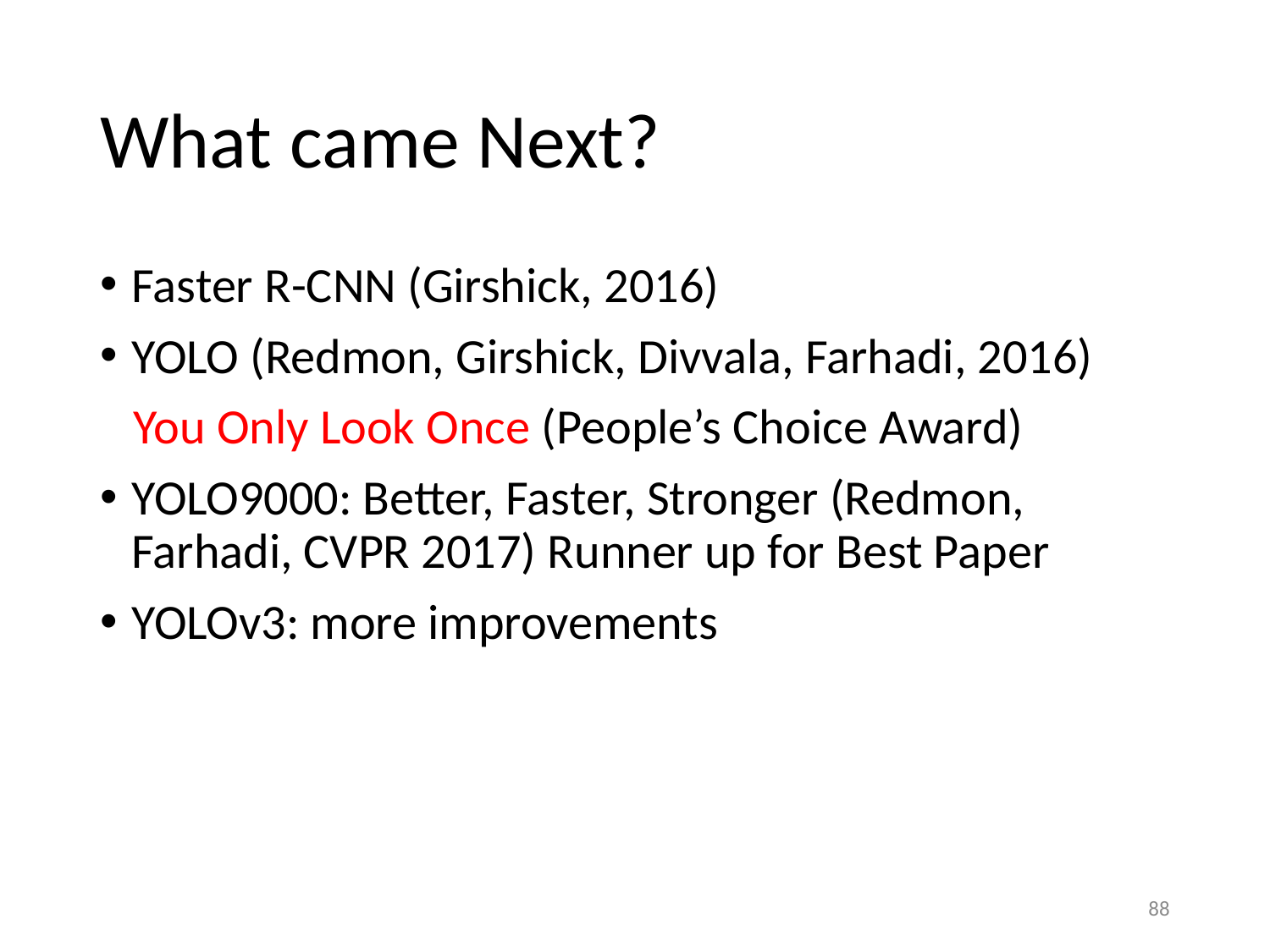

# What came Next?
Faster R-CNN (Girshick, 2016)
YOLO (Redmon, Girshick, Divvala, Farhadi, 2016)
   You Only Look Once (People’s Choice Award)
YOLO9000: Better, Faster, Stronger (Redmon, Farhadi, CVPR 2017) Runner up for Best Paper
YOLOv3: more improvements
88